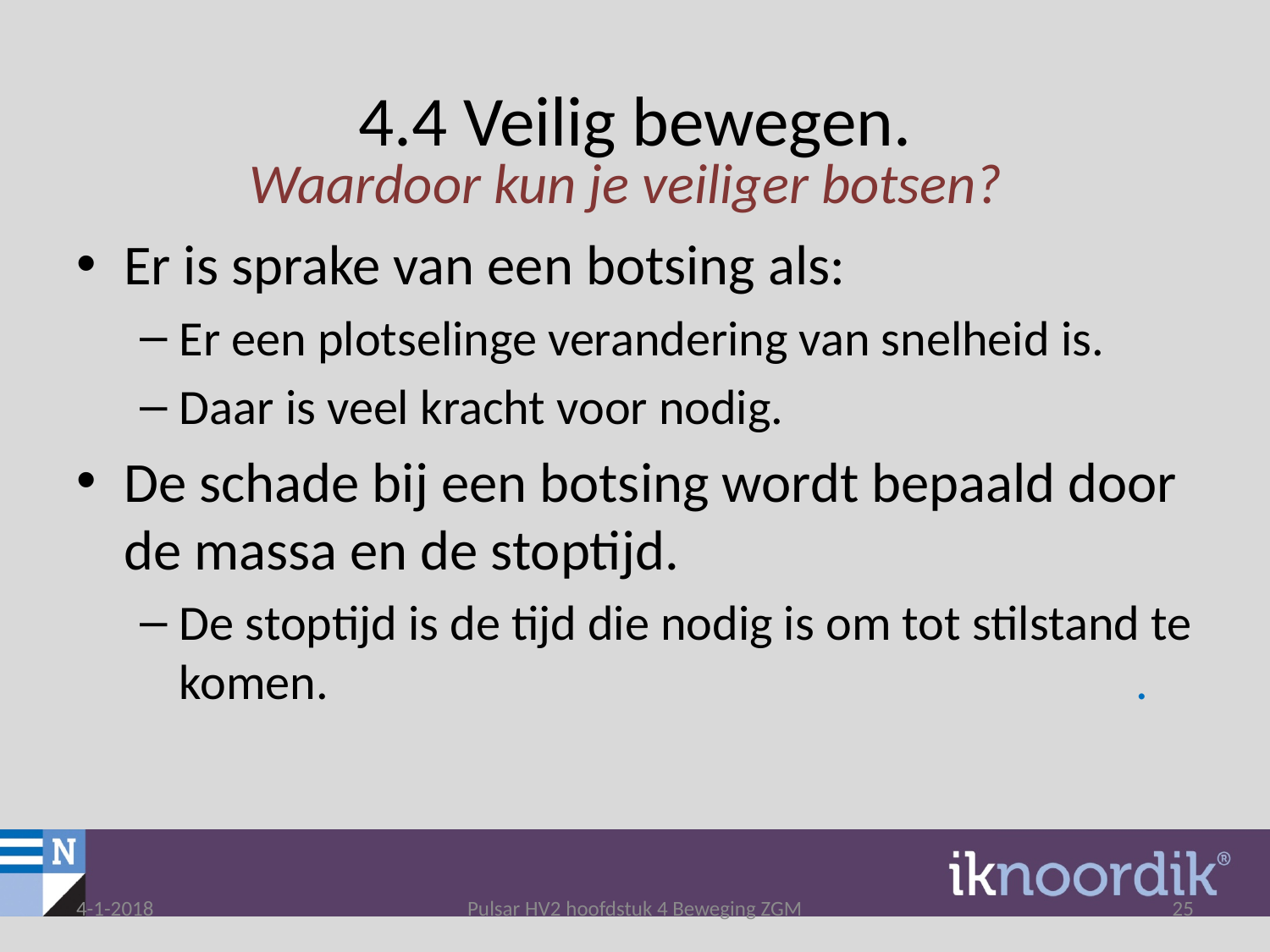

# 4.4 Veilig bewegen.
Waardoor kun je veiliger botsen?
Er is sprake van een botsing als:
Er een plotselinge verandering van snelheid is.
Daar is veel kracht voor nodig.
De schade bij een botsing wordt bepaald door de massa en de stoptijd.
De stoptijd is de tijd die nodig is om tot stilstand te komen.						      .
4-1-2018
Pulsar HV2 hoofdstuk 4 Beweging ZGM
25